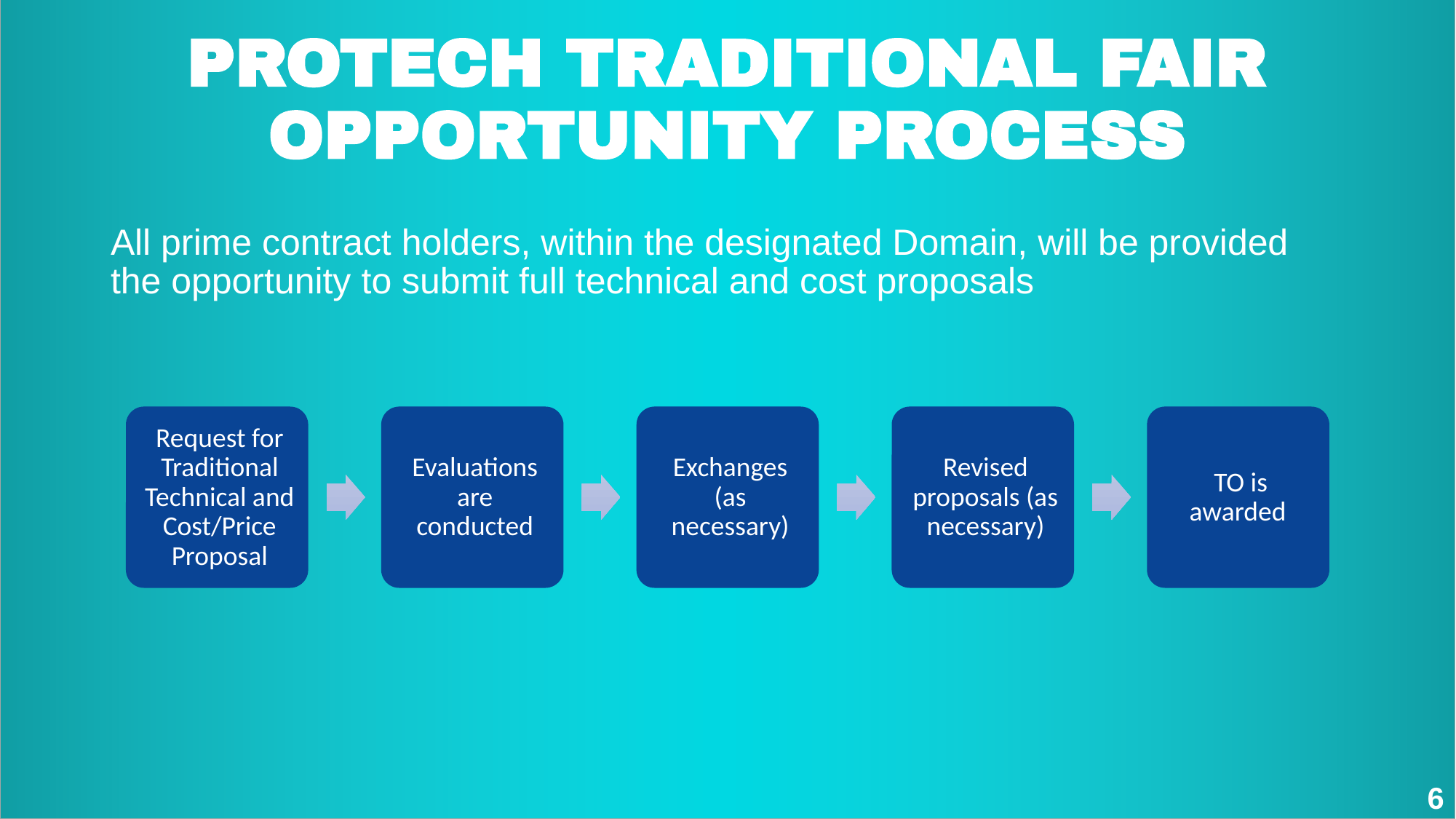

PROTECH TRADITIONAL FAIR OPPORTUNITY PROCESS
Request for Traditional Technical and Cost/Price Proposal

Evaluations are conducted

Exchanges (as necessary)

Revised proposals (as necessary)

TO is awarded
All prime contract holders, within the designated Domain, will be provided the opportunity to submit full technical and cost proposals
6